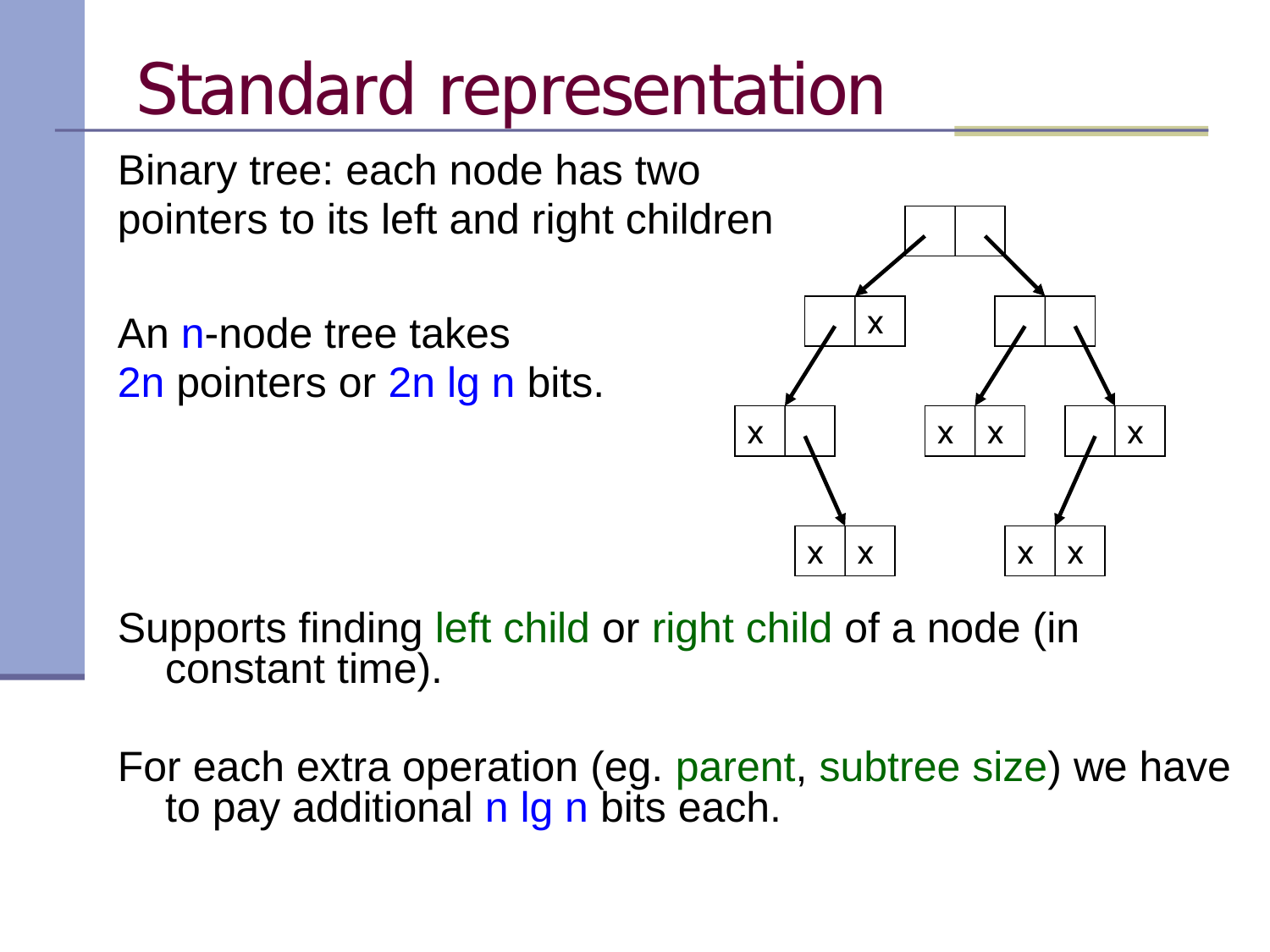

# Standard representation
Binary tree: each node has two
pointers to its left and right children

An n-node tree takes
2n pointers or 2n lg n bits.

Supports finding left child or right child of a node (in constant time).

For each extra operation (eg. parent, subtree size) we have to pay additional n lg n bits each.

x

x

x

x

x

x

x

x

x